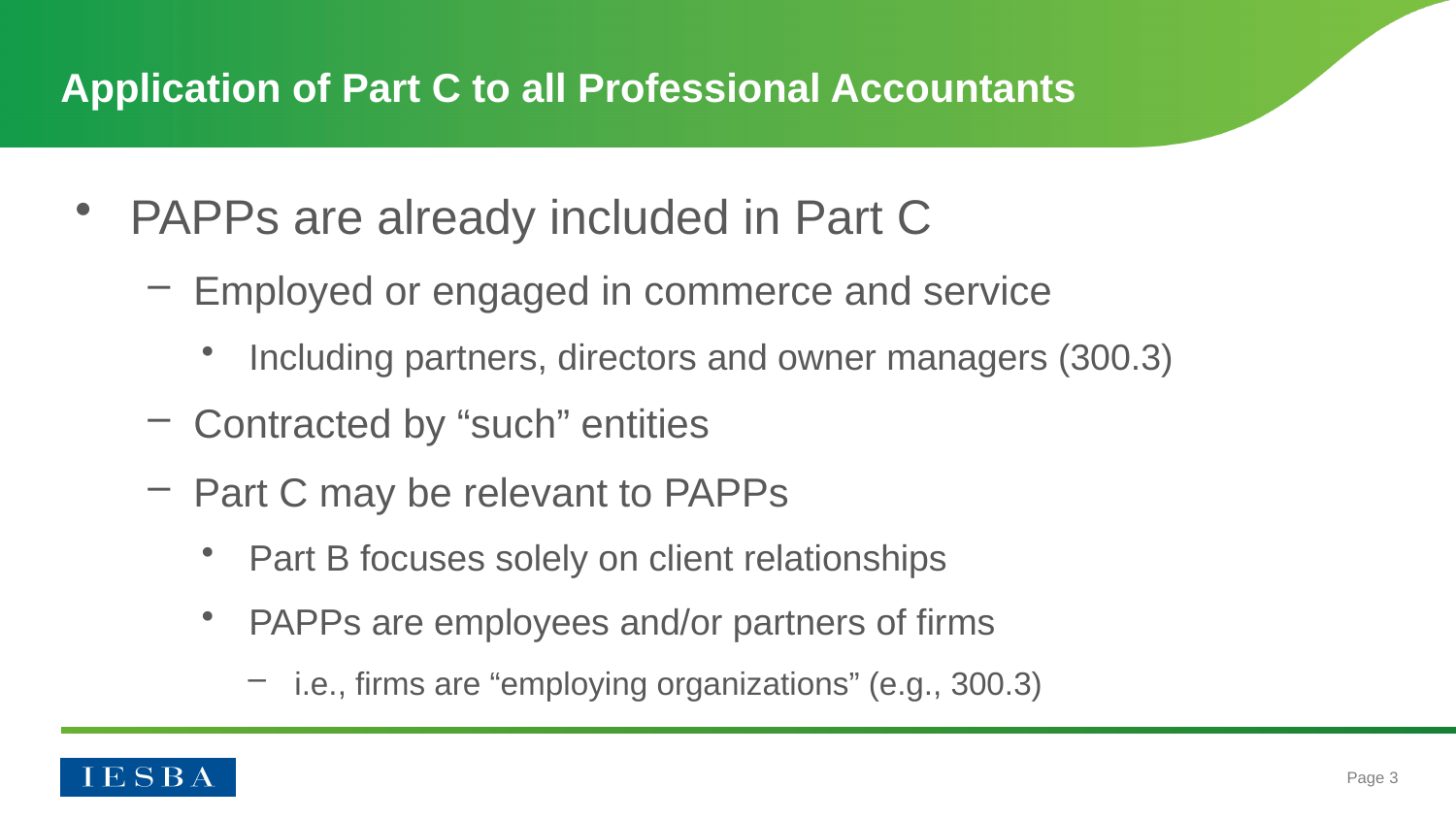

# Application of Part C to all Professional Accountants
PAPPs are already included in Part C
Employed or engaged in commerce and service
Including partners, directors and owner managers (300.3)
Contracted by “such” entities
Part C may be relevant to PAPPs
Part B focuses solely on client relationships
PAPPs are employees and/or partners of firms
i.e., firms are “employing organizations” (e.g., 300.3)